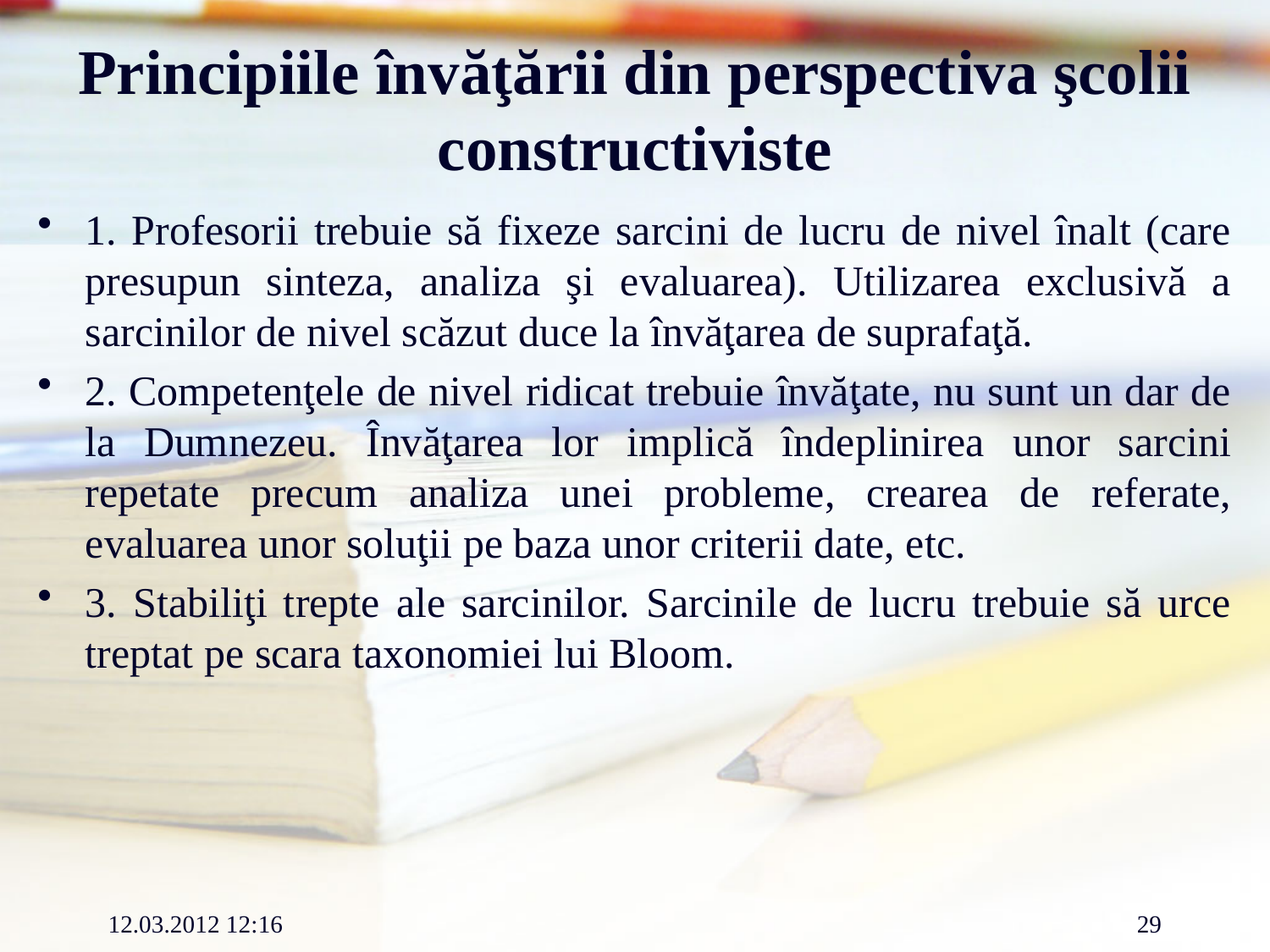

# Principiile învăţării din perspectiva şcolii constructiviste
1. Profesorii trebuie să fixeze sarcini de lucru de nivel înalt (care presupun sinteza, analiza şi evaluarea). Utilizarea exclusivă a sarcinilor de nivel scăzut duce la învăţarea de suprafaţă.
2. Competenţele de nivel ridicat trebuie învăţate, nu sunt un dar de la Dumnezeu. Învăţarea lor implică îndeplinirea unor sarcini repetate precum analiza unei probleme, crearea de referate, evaluarea unor soluţii pe baza unor criterii date, etc.
3. Stabiliţi trepte ale sarcinilor. Sarcinile de lucru trebuie să urce treptat pe scara taxonomiei lui Bloom.
12.03.2012 12:16
29